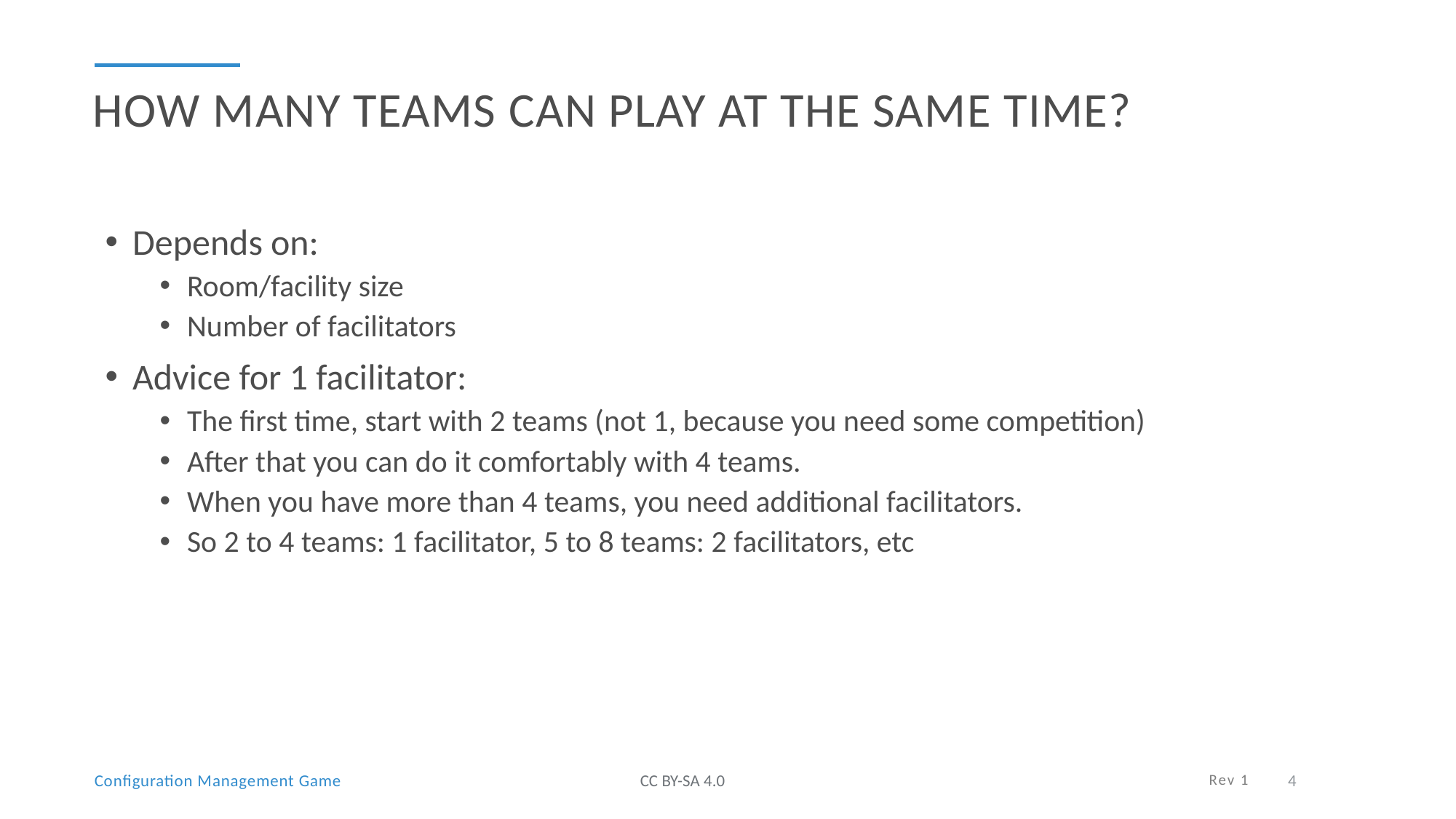

How many teams can play at the same time?

Depends on:
Room/facility size
Number of facilitators
Advice for 1 facilitator:
The first time, start with 2 teams (not 1, because you need some competition)
After that you can do it comfortably with 4 teams.
When you have more than 4 teams, you need additional facilitators.
So 2 to 4 teams: 1 facilitator, 5 to 8 teams: 2 facilitators, etc

Rev 1